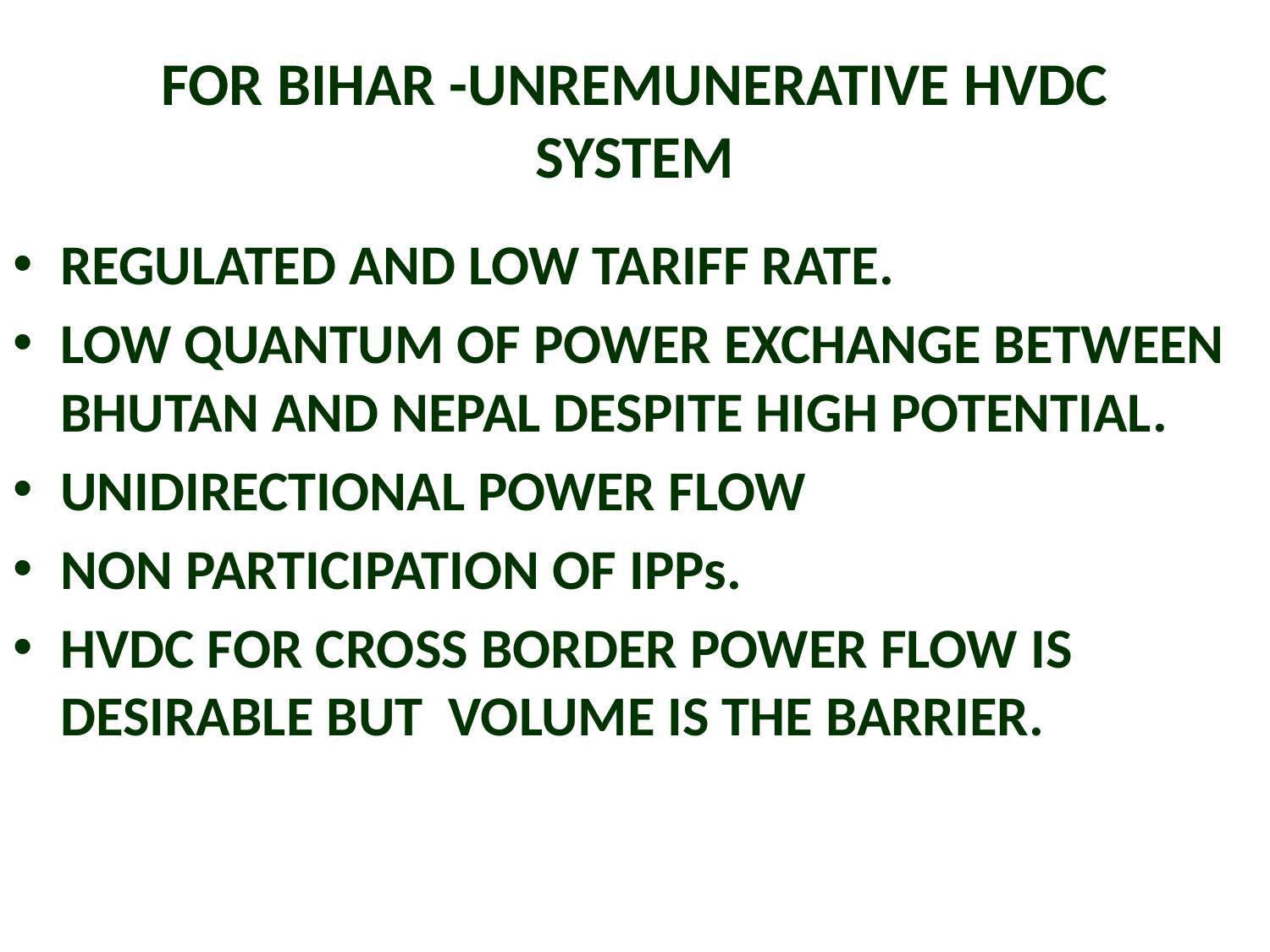

# FOR BIHAR -UNREMUNERATIVE HVDC SYSTEM
REGULATED AND LOW TARIFF RATE.
LOW QUANTUM OF POWER EXCHANGE BETWEEN BHUTAN AND NEPAL DESPITE HIGH POTENTIAL.
UNIDIRECTIONAL POWER FLOW
NON PARTICIPATION OF IPPs.
HVDC FOR CROSS BORDER POWER FLOW IS DESIRABLE BUT  VOLUME IS THE BARRIER.